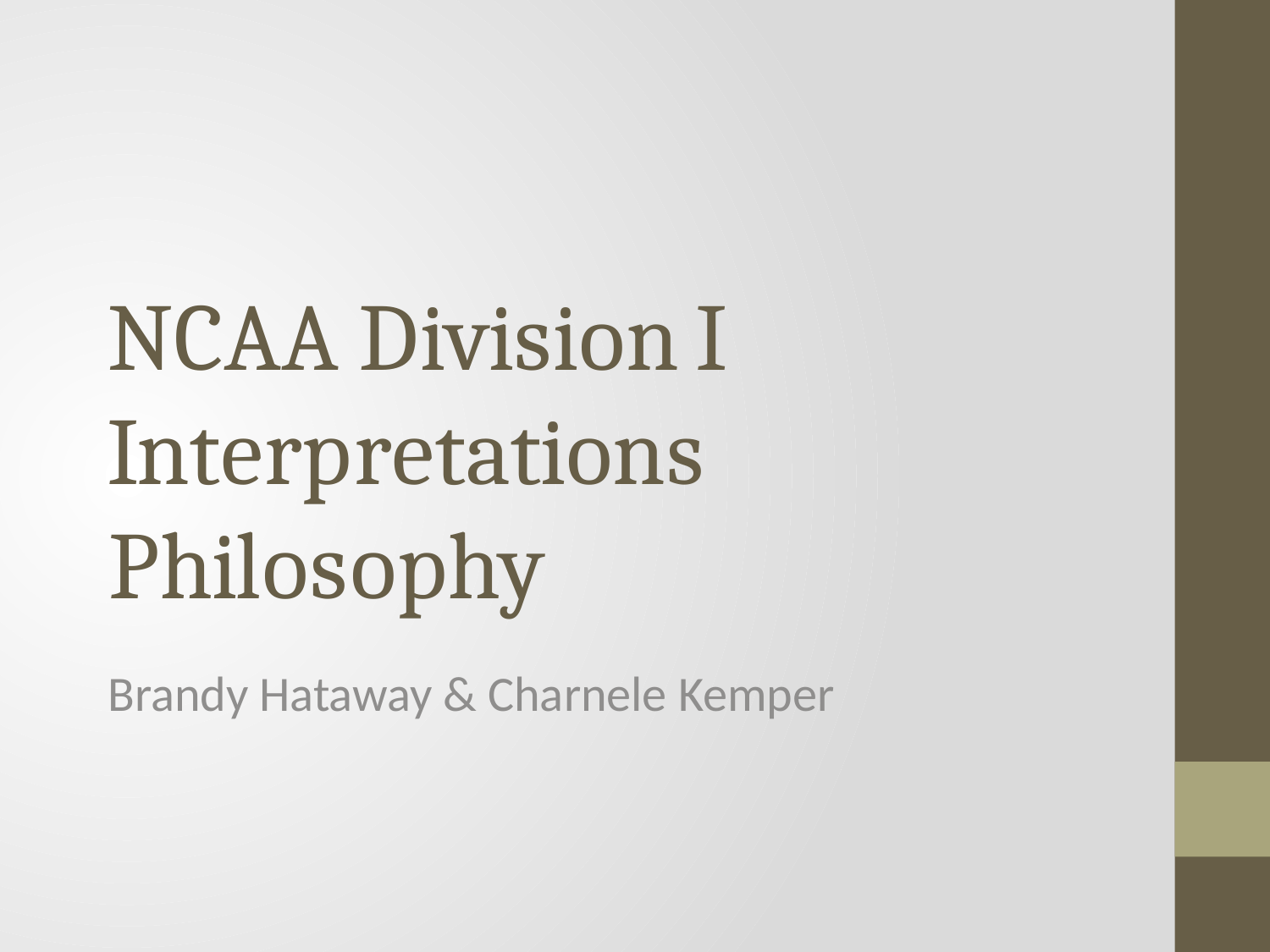

# NCAA Division I Interpretations Philosophy
Brandy Hataway & Charnele Kemper